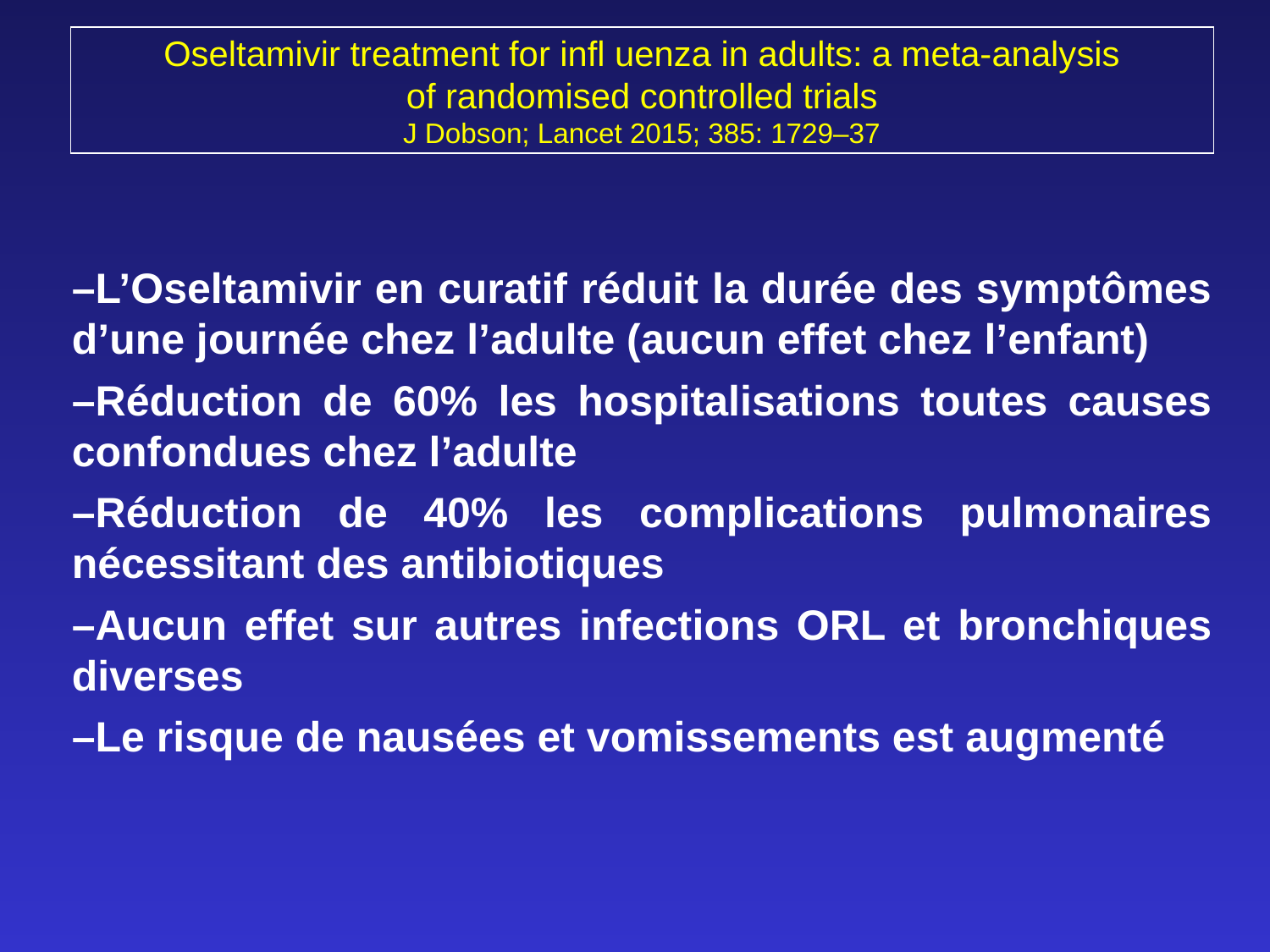

# Oseltamivir treatment for infl uenza in adults: a meta-analysis of randomised controlled trials J Dobson; Lancet 2015; 385: 1729–37
–L’Oseltamivir en curatif réduit la durée des symptômes d’une journée chez l’adulte (aucun effet chez l’enfant)
–Réduction de 60% les hospitalisations toutes causes confondues chez l’adulte
–Réduction de 40% les complications pulmonaires nécessitant des antibiotiques
–Aucun effet sur autres infections ORL et bronchiques diverses
–Le risque de nausées et vomissements est augmenté